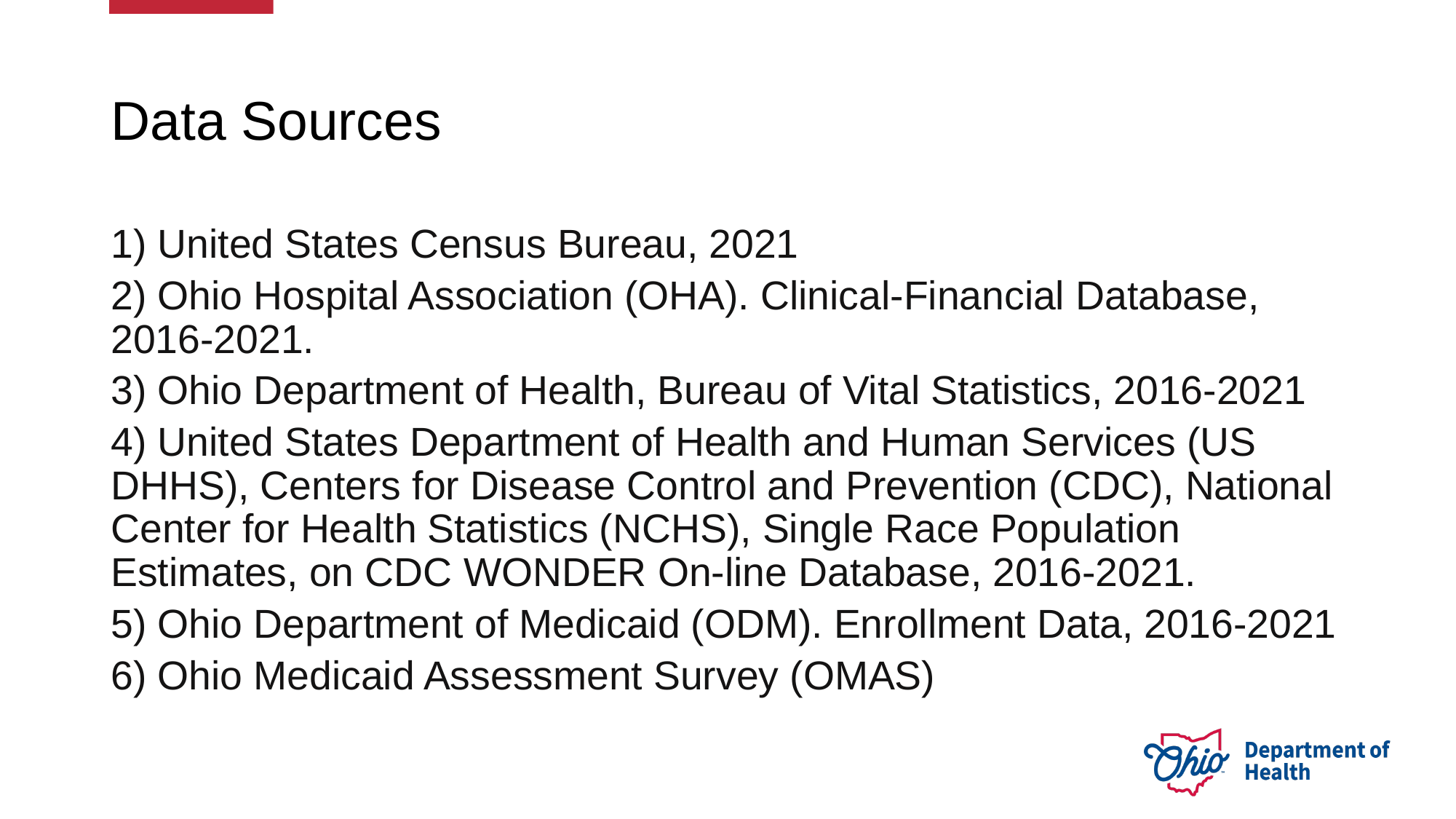

# Data Sources
1) United States Census Bureau, 2021
2) Ohio Hospital Association (OHA). Clinical-Financial Database, 2016-2021.
3) Ohio Department of Health, Bureau of Vital Statistics, 2016-2021
4) United States Department of Health and Human Services (US DHHS), Centers for Disease Control and Prevention (CDC), National Center for Health Statistics (NCHS), Single Race Population Estimates, on CDC WONDER On-line Database, 2016-2021.
5) Ohio Department of Medicaid (ODM). Enrollment Data, 2016-2021
6) Ohio Medicaid Assessment Survey (OMAS)